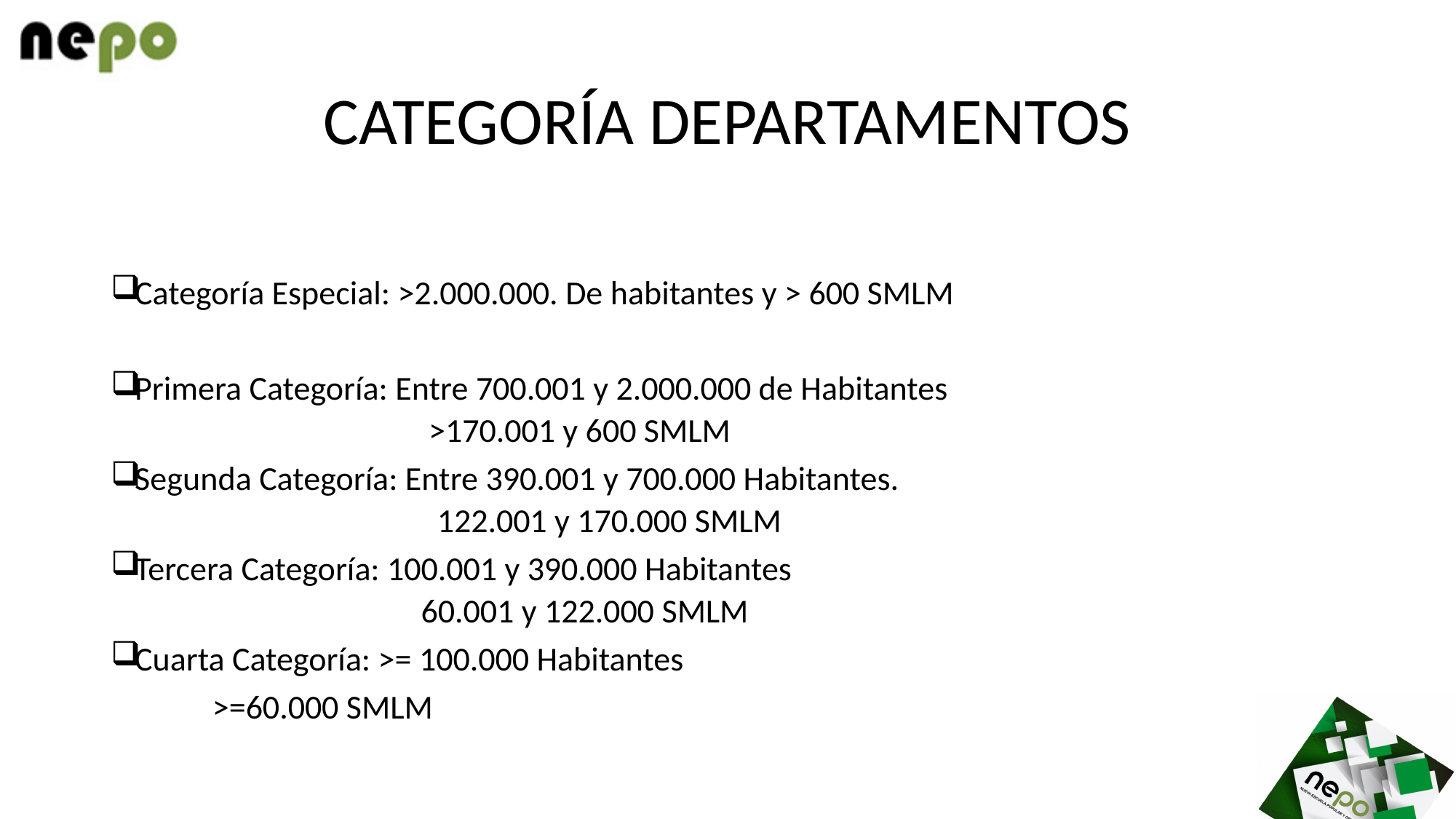

# CATEGORÍA DEPARTAMENTOS

Categoría Especial: >2.000.000. De habitantes y > 600 SMLM

Primera Categoría: Entre 700.001 y 2.000.000 de Habitantes
     >170.001 y 600 SMLM
Segunda Categoría: Entre 390.001 y 700.000 Habitantes.
122.001 y 170.000 SMLM
Tercera Categoría: 100.001 y 390.000 Habitantes
    60.001 y 122.000 SMLM
Cuarta Categoría: >= 100.000 Habitantes
			  >=60.000 SMLM